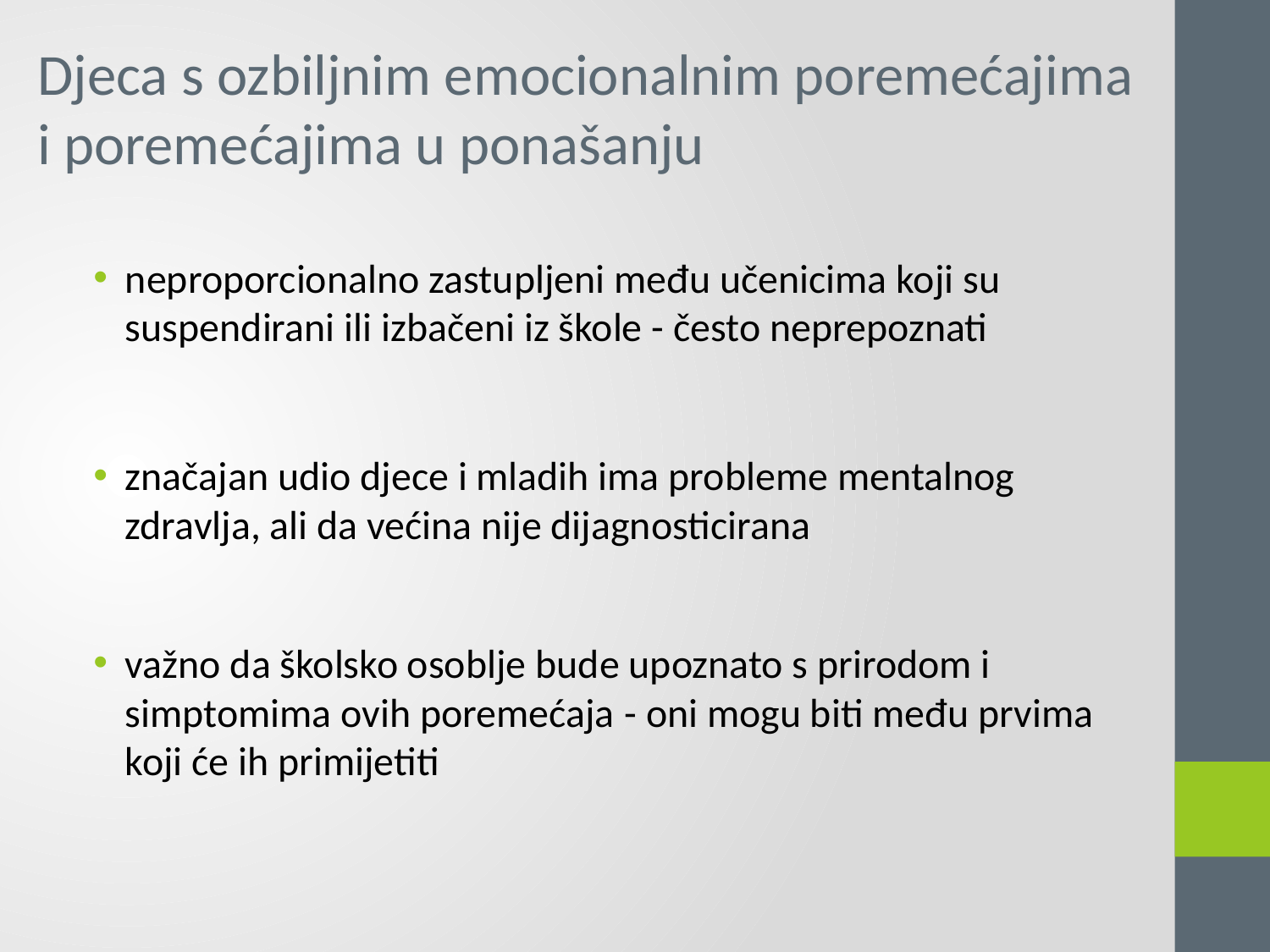

# Djeca s ozbiljnim emocionalnim poremećajima i poremećajima u ponašanju
neproporcionalno zastupljeni među učenicima koji su suspendirani ili izbačeni iz škole - često neprepoznati

značajan udio djece i mladih ima probleme mentalnog zdravlja, ali da većina nije dijagnosticirana

važno da školsko osoblje bude upoznato s prirodom i simptomima ovih poremećaja - oni mogu biti među prvima koji će ih primijetiti